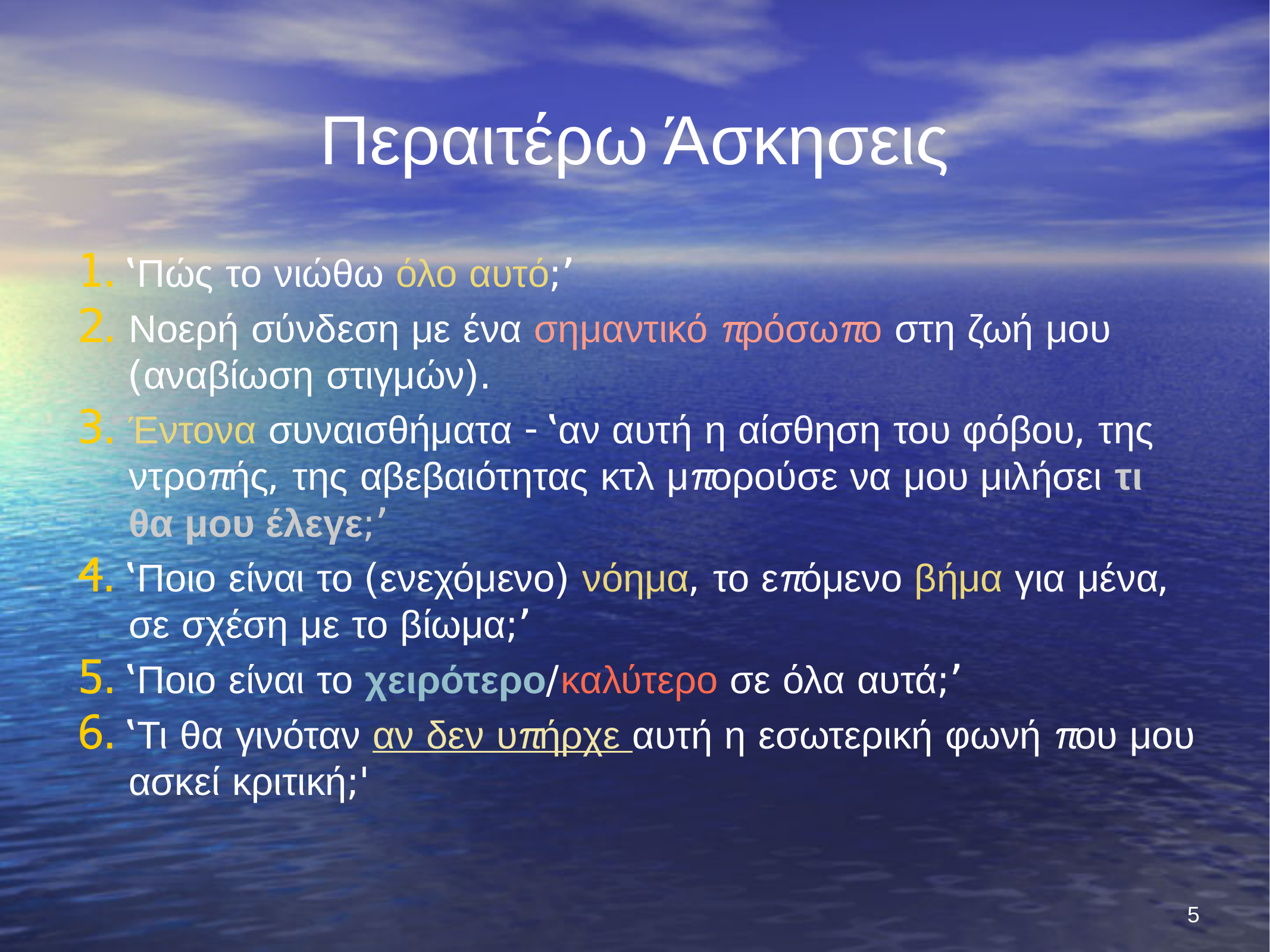

Περαιτέρω Άσκησεις

‘Πώς το νιώθω όλο αυτό;’
Νοερή σύνδεση με ένα σημαντικό πρόσωπο στη ζωή μου (αναβίωση στιγμών).
Έντονα συναισθήματα - ‘αν αυτή η αίσθηση του φόβου, της ντροπής, της αβεβαιότητας κτλ μπορούσε να μου μιλήσει τι θα μου έλεγε;’
‘Ποιο είναι το (ενεχόμενο) νόημα, το επόμενο βήμα για μένα, σε σχέση με το βίωμα;’
‘Ποιο είναι το χειρότερο/καλύτερο σε όλα αυτά;’
‘Τι θα γινόταν αν δεν υπήρχε αυτή η εσωτερική φωνή που μου ασκεί κριτική;'
5